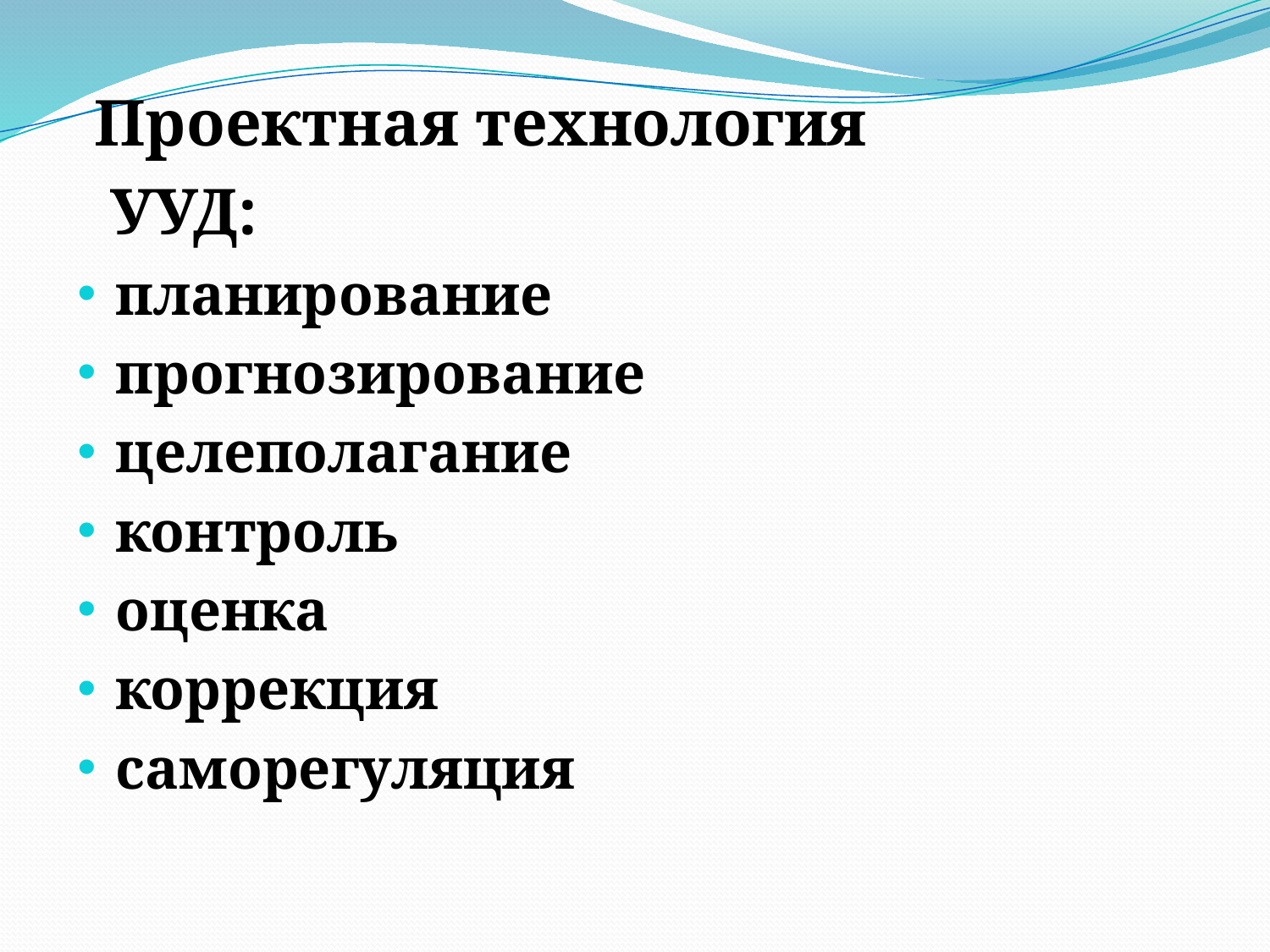

Проектная технология
  УУД:
планирование
прогнозирование
целеполагание
контроль
оценка
коррекция
саморегуляция
#